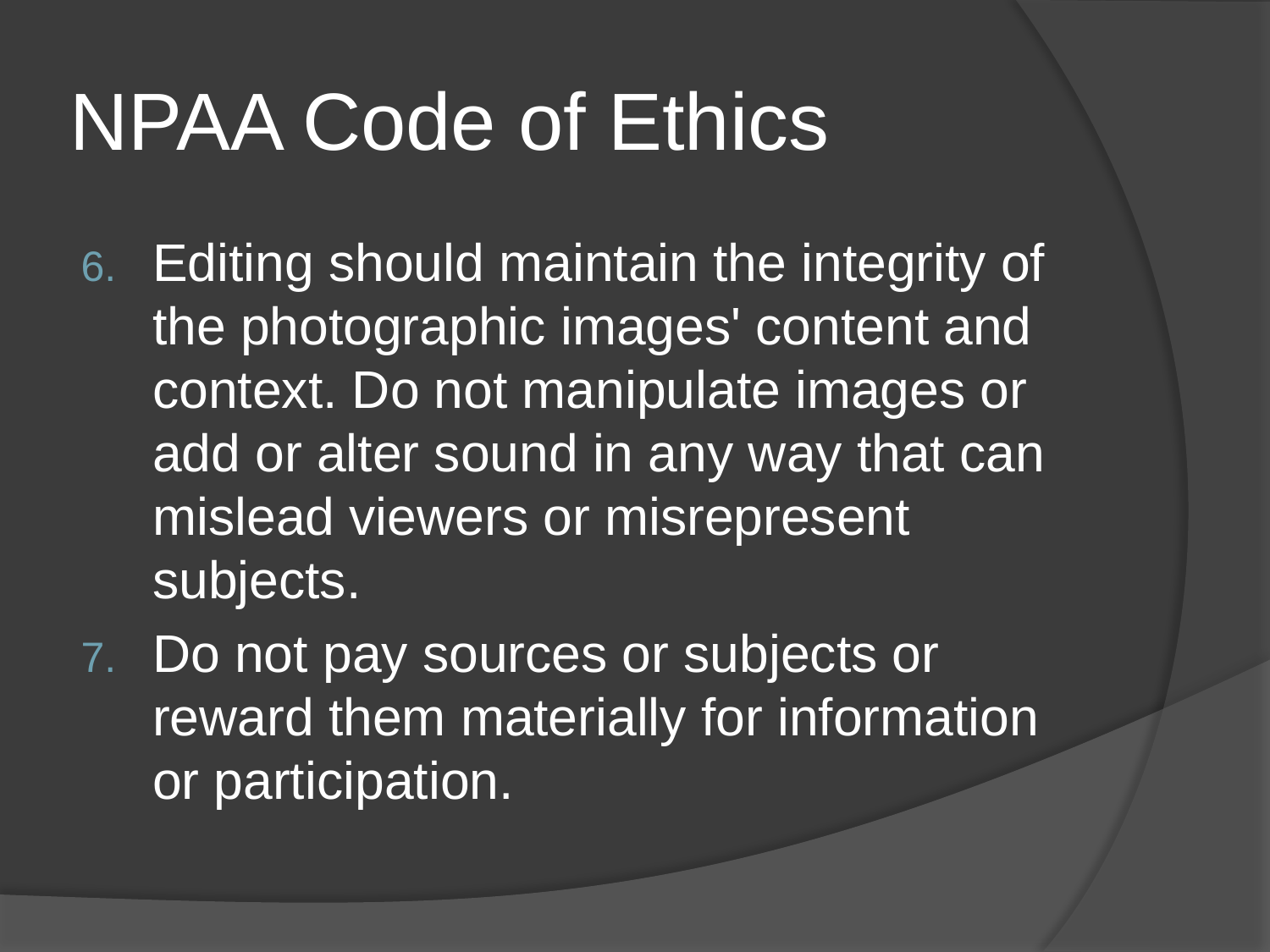

# NPAA Code of Ethics
Editing should maintain the integrity of the photographic images' content and context. Do not manipulate images or add or alter sound in any way that can mislead viewers or misrepresent subjects.
Do not pay sources or subjects or reward them materially for information or participation.